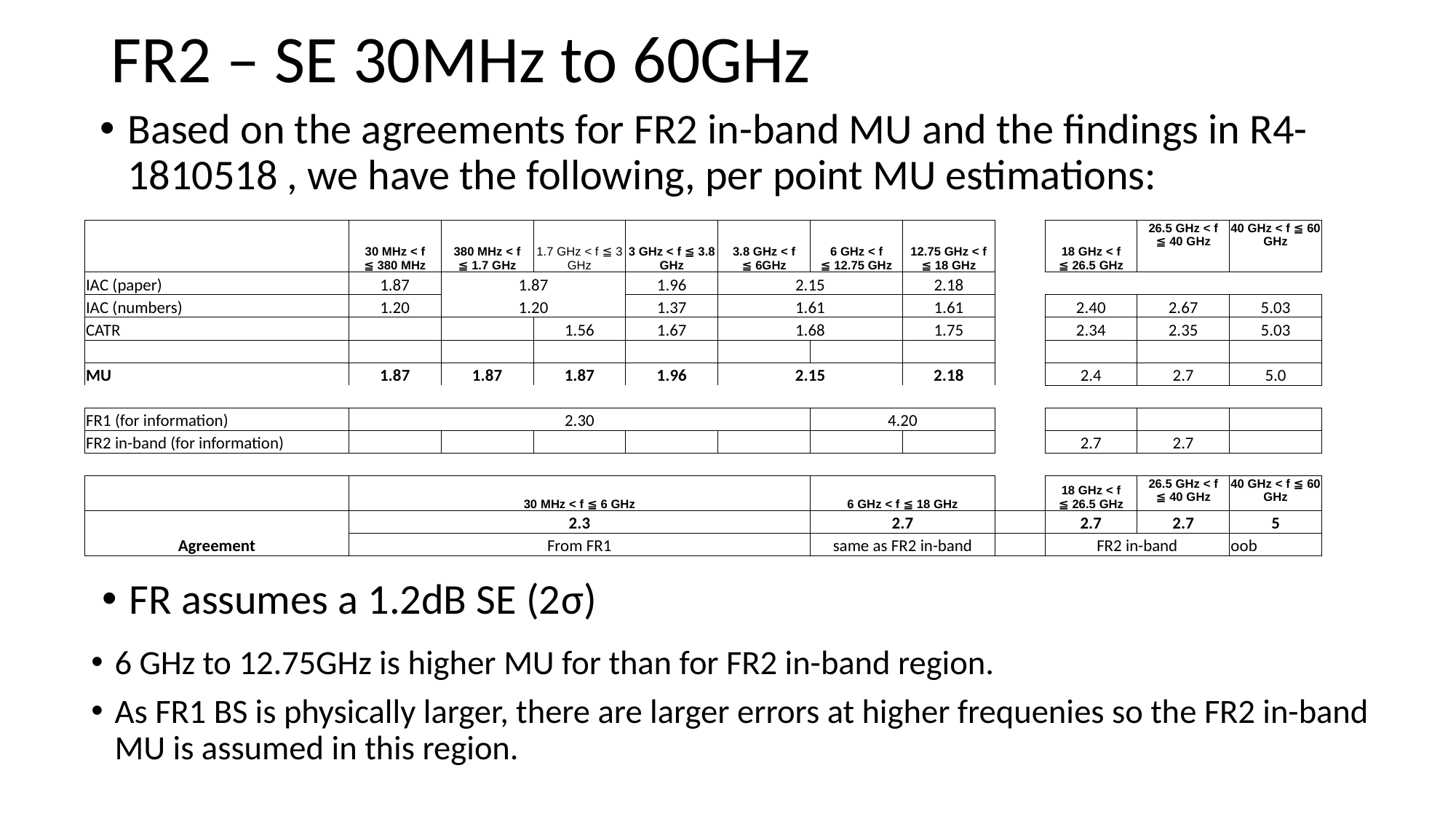

# FR2 – SE 30MHz to 60GHz
Based on the agreements for FR2 in-band MU and the findings in R4-1810518 , we have the following, per point MU estimations:
|  | 30 MHz < f ≦ 380 MHz | 380 MHz < f ≦ 1.7 GHz | 1.7 GHz < f ≦ 3 GHz | 3 GHz < f ≦ 3.8 GHz | 3.8 GHz < f ≦ 6GHz | 6 GHz < f ≦ 12.75 GHz | 12.75 GHz < f ≦ 18 GHz |  | 18 GHz < f ≦ 26.5 GHz | 26.5 GHz < f ≦ 40 GHz | 40 GHz < f ≦ 60 GHz |
| --- | --- | --- | --- | --- | --- | --- | --- | --- | --- | --- | --- |
| IAC (paper) | 1.87 | 1.87 |  | 1.96 | 2.15 |  | 2.18 |  |  |  |  |
| IAC (numbers) | 1.20 | 1.20 |  | 1.37 | 1.61 |  | 1.61 |  | 2.40 | 2.67 | 5.03 |
| CATR |  |  | 1.56 | 1.67 | 1.68 |  | 1.75 |  | 2.34 | 2.35 | 5.03 |
|  |  |  |  |  |  |  |  |  |  |  |  |
| MU | 1.87 | 1.87 | 1.87 | 1.96 | 2.15 |  | 2.18 |  | 2.4 | 2.7 | 5.0 |
|  |  |  |  |  |  |  |  |  |  |  |  |
| FR1 (for information) | 2.30 |  |  |  |  | 4.20 |  |  |  |  |  |
| FR2 in-band (for information) |  |  |  |  |  |  |  |  | 2.7 | 2.7 |  |
|  |  |  |  |  |  |  |  |  |  |  |  |
|  | 30 MHz < f ≦ 6 GHz |  |  |  |  | 6 GHz < f ≦ 18 GHz |  |  | 18 GHz < f ≦ 26.5 GHz | 26.5 GHz < f ≦ 40 GHz | 40 GHz < f ≦ 60 GHz |
| Agreement | 2.3 |  |  |  |  | 2.7 |  |  | 2.7 | 2.7 | 5 |
|  | From FR1 |  |  |  |  | same as FR2 in-band |  |  | FR2 in-band |  | oob |
FR assumes a 1.2dB SE (2σ)
6 GHz to 12.75GHz is higher MU for than for FR2 in-band region.
As FR1 BS is physically larger, there are larger errors at higher frequenies so the FR2 in-band MU is assumed in this region.